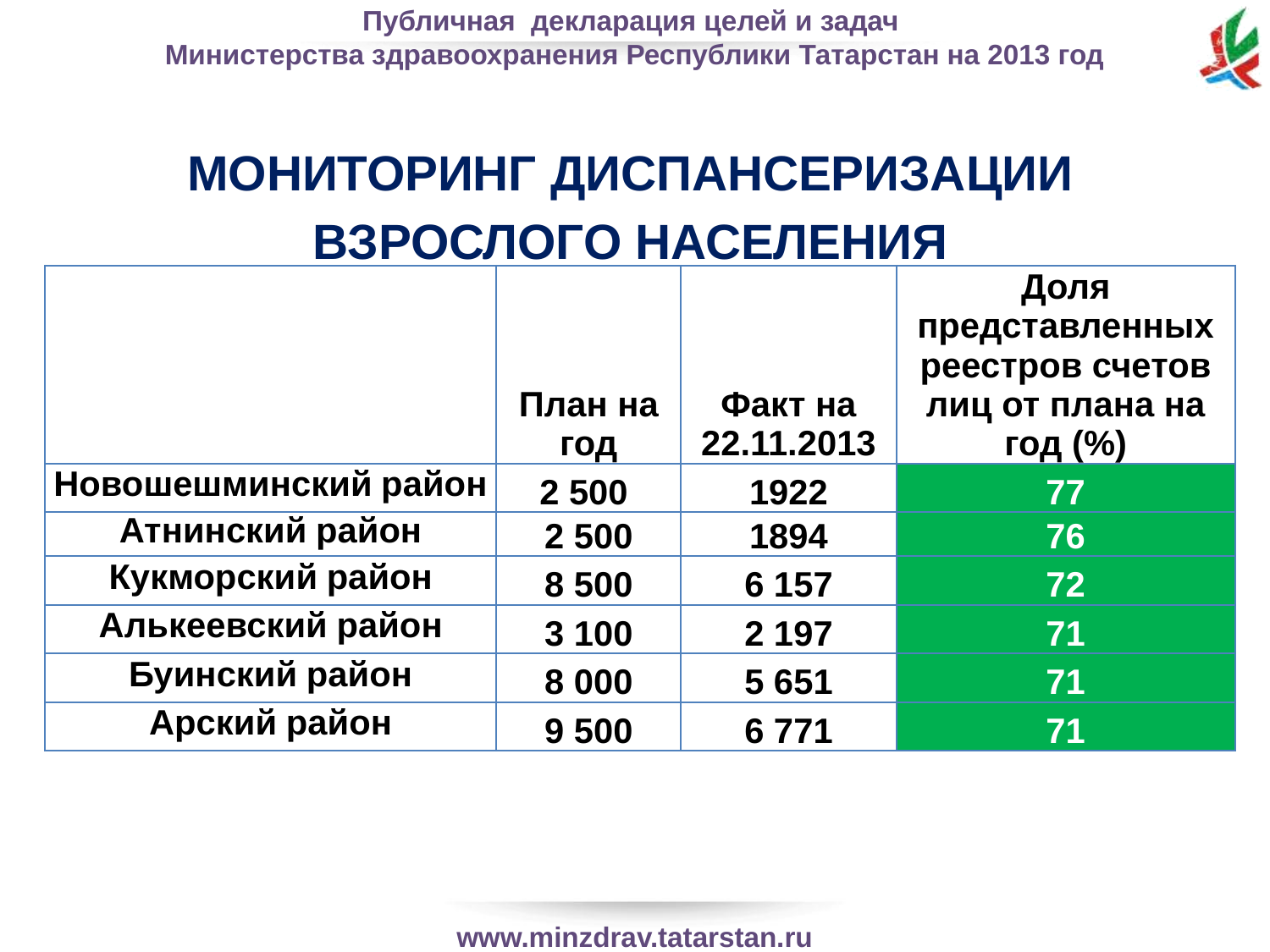

МОНИТОРИНГ ДИСПАНСЕРИЗАЦИИ ВЗРОСЛОГО НАСЕЛЕНИЯ
|  | План на год | Факт на 22.11.2013 | Доля представленных реестров счетов лиц от плана на год (%) |
| --- | --- | --- | --- |
| Новошешминский район | 2 500 | 1922 | 77 |
| Атнинский район | 2 500 | 1894 | 76 |
| Кукморский район | 8 500 | 6 157 | 72 |
| Алькеевский район | 3 100 | 2 197 | 71 |
| Буинский район | 8 000 | 5 651 | 71 |
| Арский район | 9 500 | 6 771 | 71 |